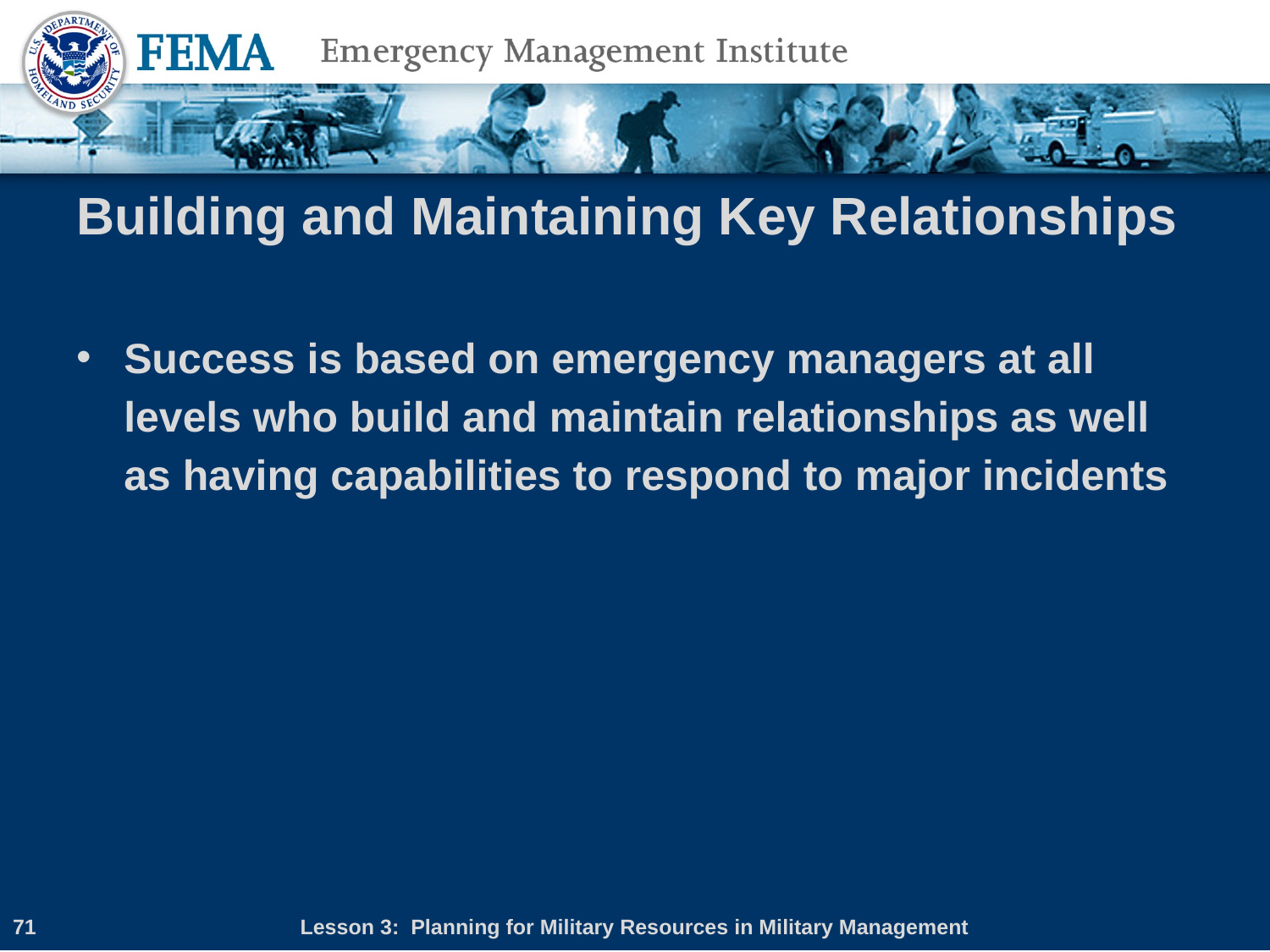

# Building and Maintaining Key Relationships
Success is based on emergency managers at all levels who build and maintain relationships as well as having capabilities to respond to major incidents
71
Lesson 3:  Planning for Military Resources in Military Management